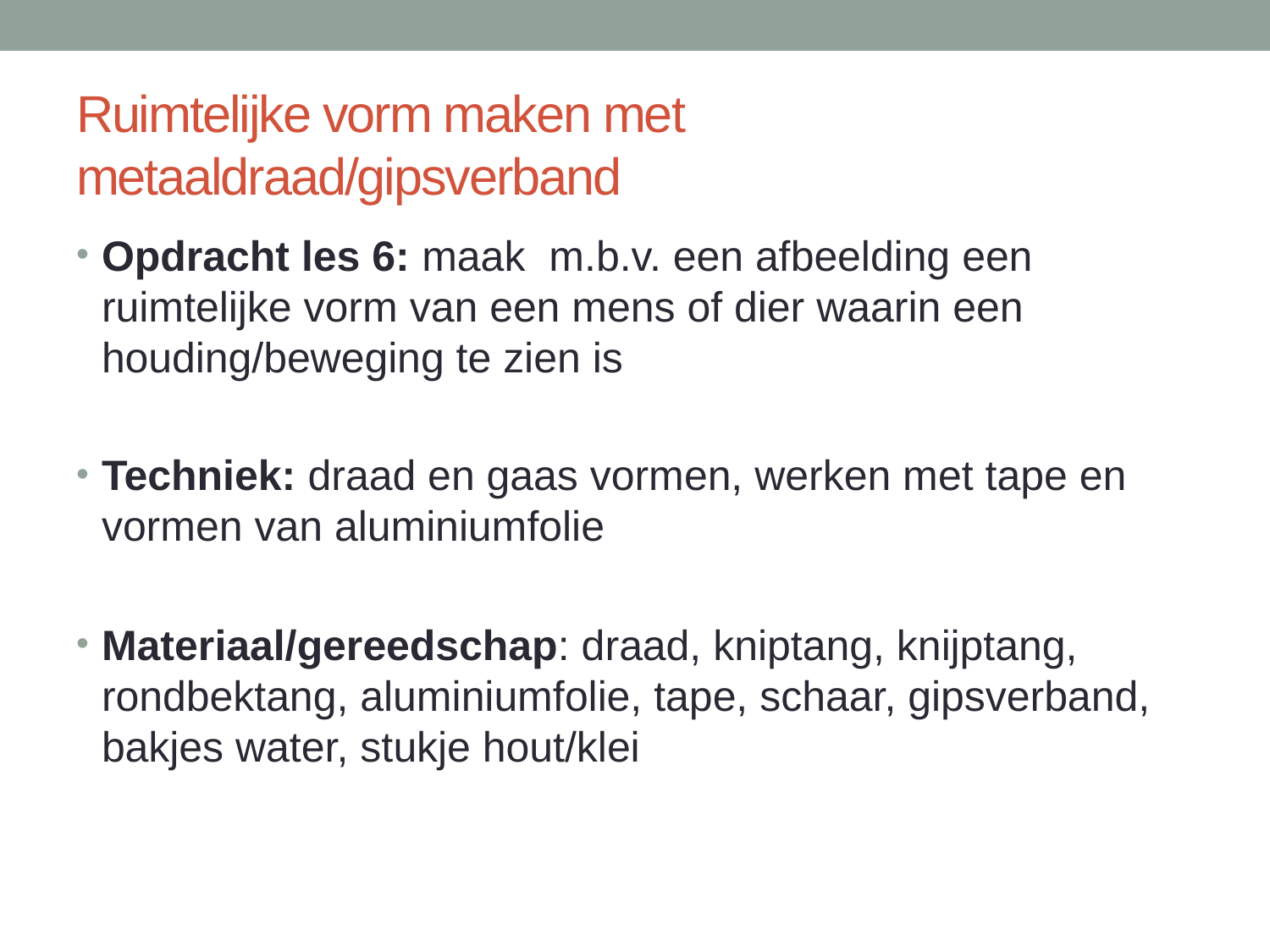

# Ruimtelijke vorm maken met metaaldraad/gipsverband
Opdracht les 6: maak  m.b.v. een afbeelding een ruimtelijke vorm van een mens of dier waarin een houding/beweging te zien is

Techniek: draad en gaas vormen, werken met tape en vormen van aluminiumfolie

Materiaal/gereedschap: draad, kniptang, knijptang, rondbektang, aluminiumfolie, tape, schaar, gipsverband, bakjes water, stukje hout/klei